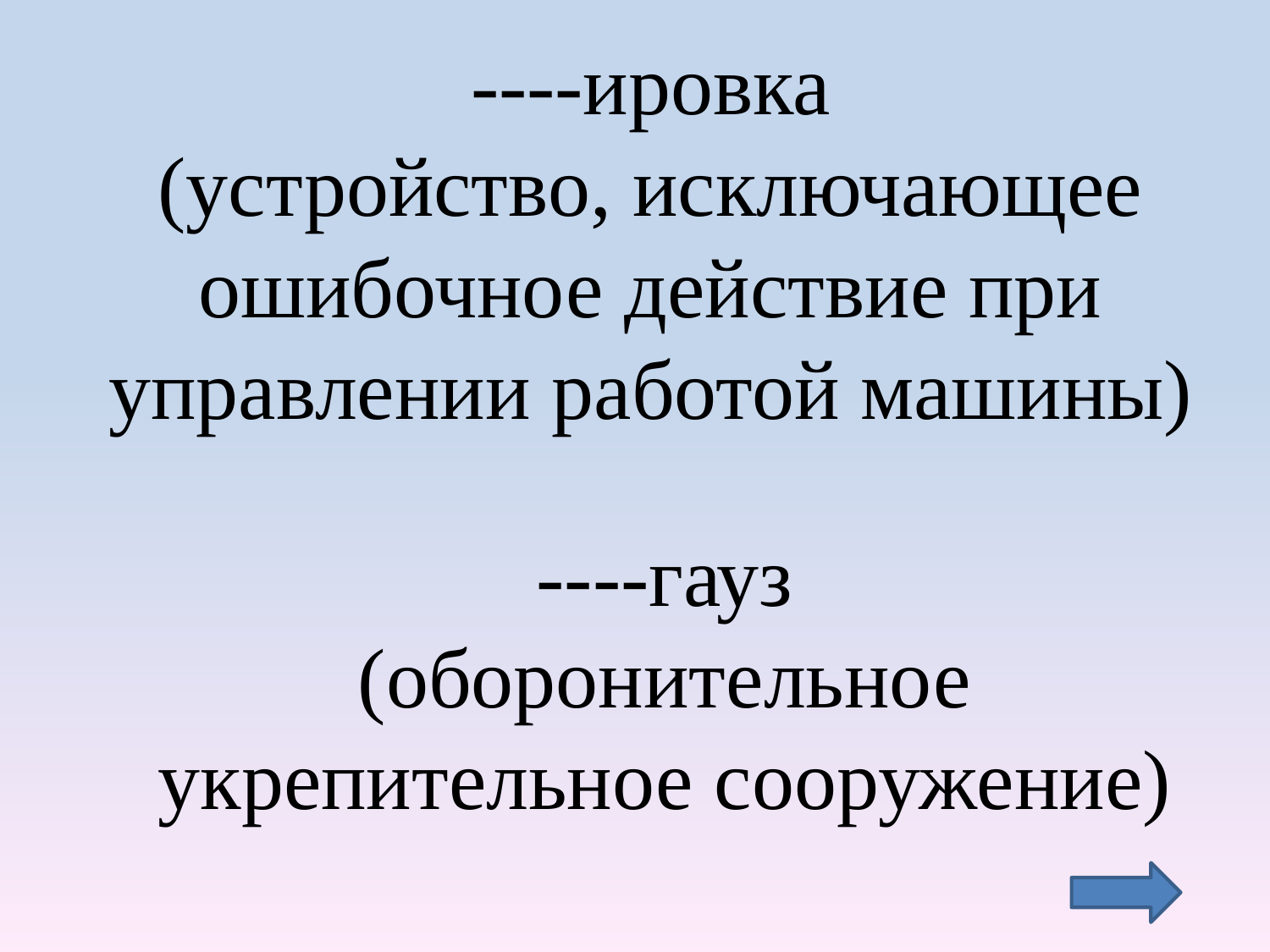

# ----ировка (устройство, исключающее ошибочное действие при управлении работой машины)
----гауз
(оборонительное укрепительное сооружение)